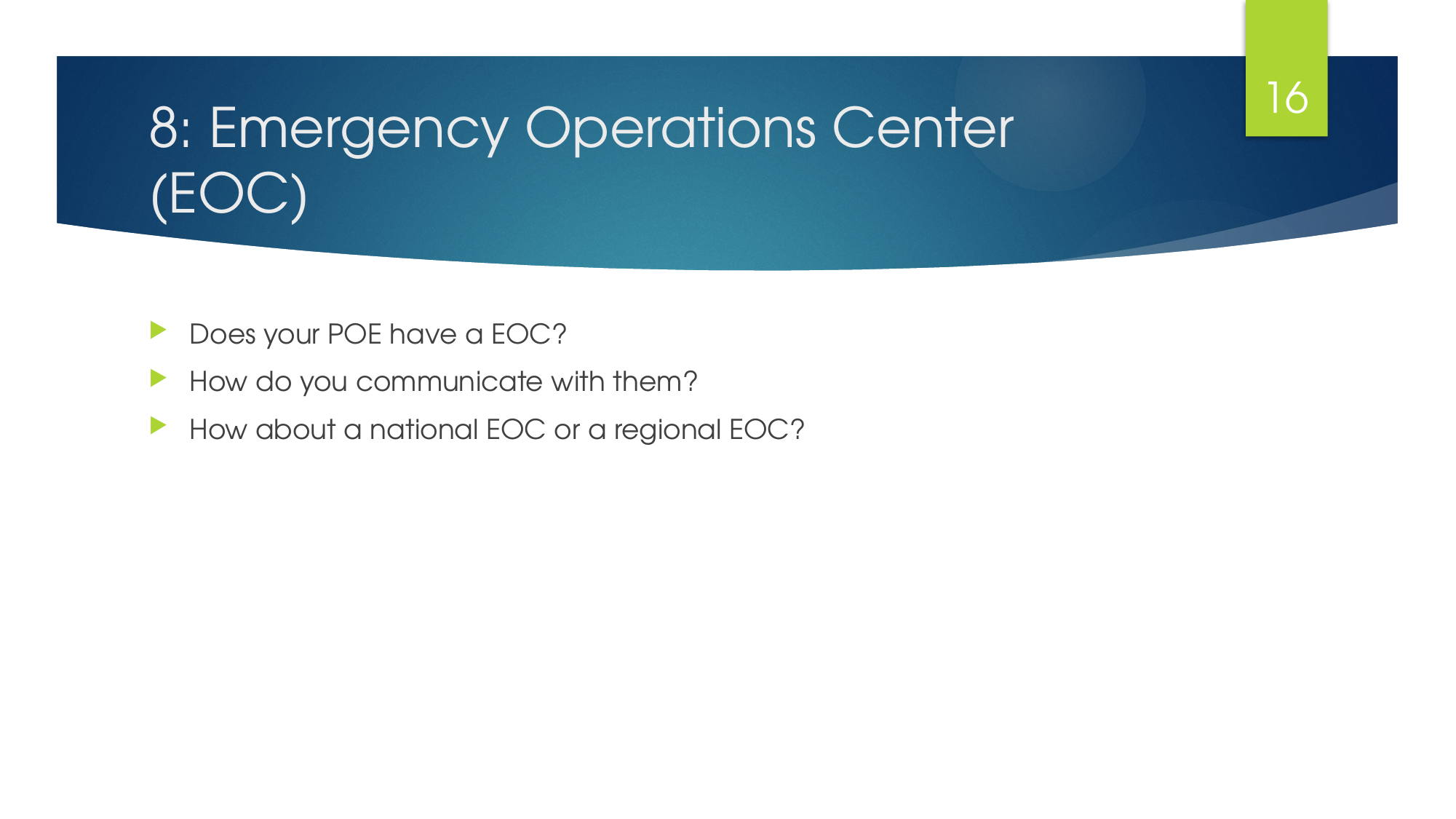

16
# 8: Emergency Operations Center (EOC)
Does your POE have a EOC?
How do you communicate with them?
How about a national EOC or a regional EOC?